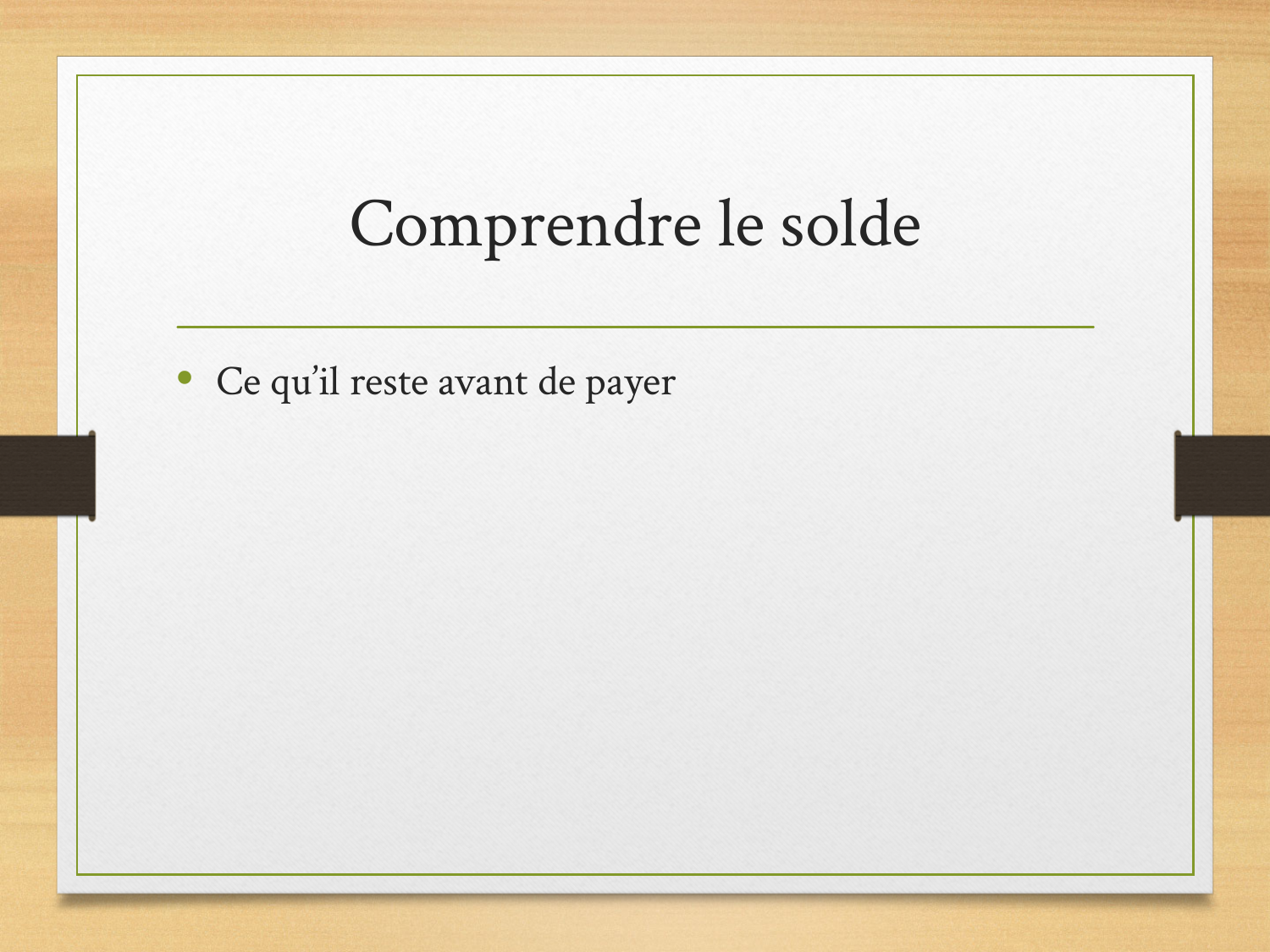

# Comprendre le solde
Ce qu’il reste avant de payer